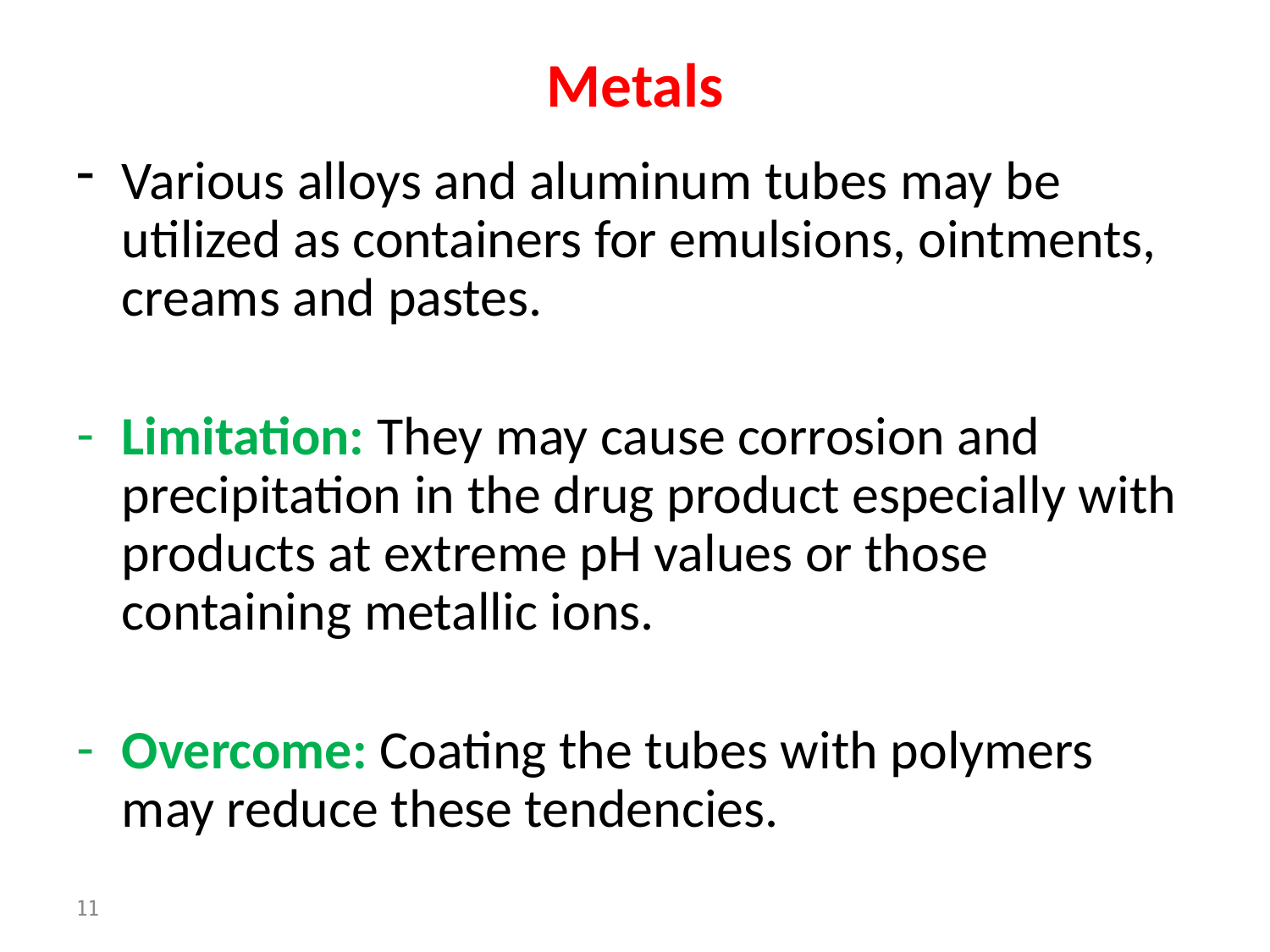

# Metals
Various alloys and aluminum tubes may be utilized as containers for emulsions, ointments, creams and pastes.

Limitation: They may cause corrosion and precipitation in the drug product especially with products at extreme pH values or those containing metallic ions.

Overcome: Coating the tubes with polymers may reduce these tendencies.
11